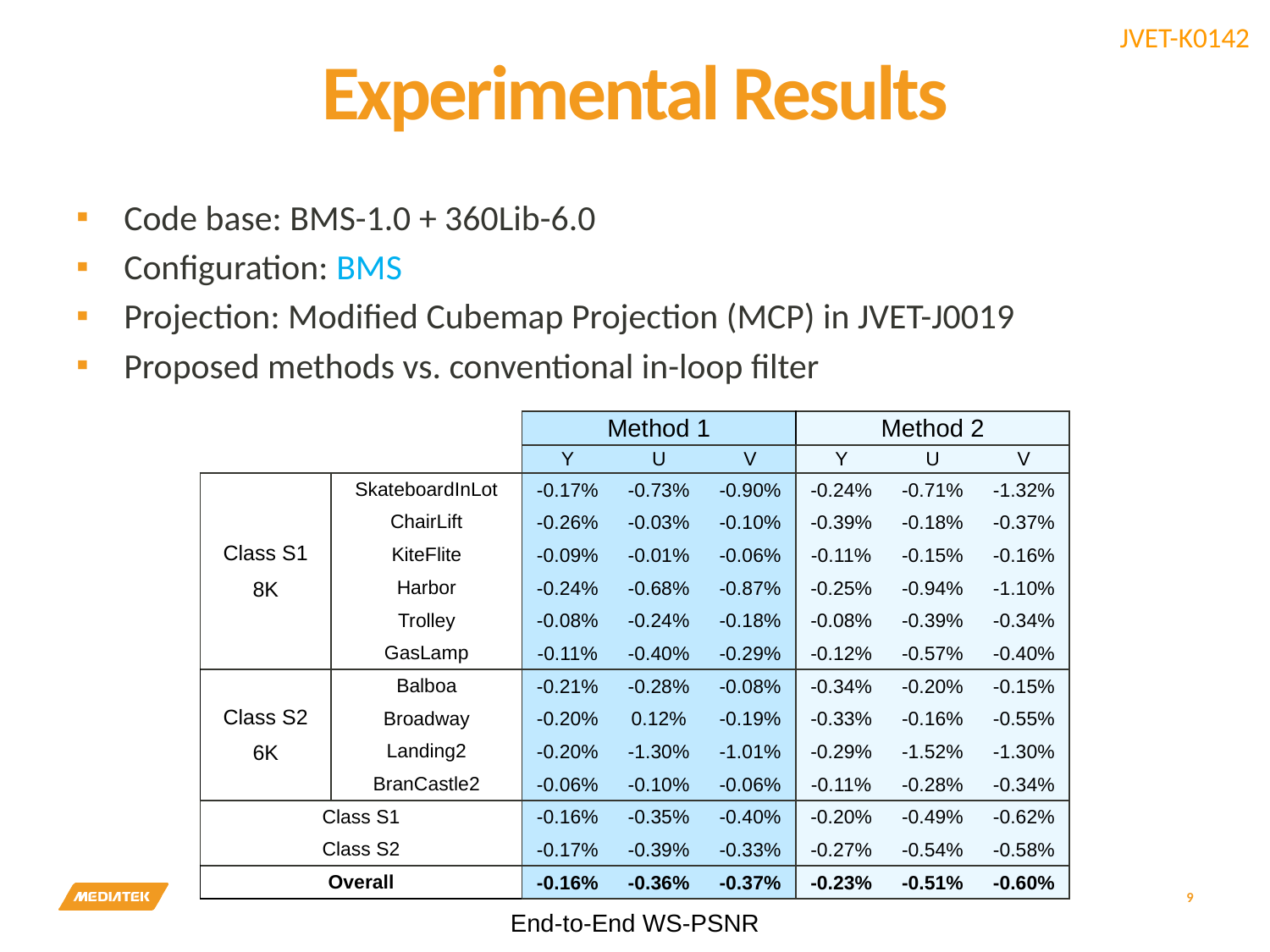

# Experimental Results
Code base: BMS-1.0 + 360Lib-6.0
Configuration: BMS
Projection: Modified Cubemap Projection (MCP) in JVET-J0019
Proposed methods vs. conventional in-loop filter

|  |  | Method 1 |  |  | Method 2 |  |  |
| --- | --- | --- | --- | --- | --- | --- | --- |
|  |  | Y | U | V | Y | U | V |
| Class S1 8K | SkateboardInLot | -0.17% | -0.73% | -0.90% | -0.24% | -0.71% | -1.32% |
|  | ChairLift | -0.26% | -0.03% | -0.10% | -0.39% | -0.18% | -0.37% |
|  | KiteFlite | -0.09% | -0.01% | -0.06% | -0.11% | -0.15% | -0.16% |
|  | Harbor | -0.24% | -0.68% | -0.87% | -0.25% | -0.94% | -1.10% |
|  | Trolley | -0.08% | -0.24% | -0.18% | -0.08% | -0.39% | -0.34% |
|  | GasLamp | -0.11% | -0.40% | -0.29% | -0.12% | -0.57% | -0.40% |
| Class S2 6K | Balboa | -0.21% | -0.28% | -0.08% | -0.34% | -0.20% | -0.15% |
|  | Broadway | -0.20% | 0.12% | -0.19% | -0.33% | -0.16% | -0.55% |
|  | Landing2 | -0.20% | -1.30% | -1.01% | -0.29% | -1.52% | -1.30% |
|  | BranCastle2 | -0.06% | -0.10% | -0.06% | -0.11% | -0.28% | -0.34% |
| Class S1 |  | -0.16% | -0.35% | -0.40% | -0.20% | -0.49% | -0.62% |
| Class S2 |  | -0.17% | -0.39% | -0.33% | -0.27% | -0.54% | -0.58% |
| Overall |  | -0.16% | -0.36% | -0.37% | -0.23% | -0.51% | -0.60% |
9
End-to-End WS-PSNR